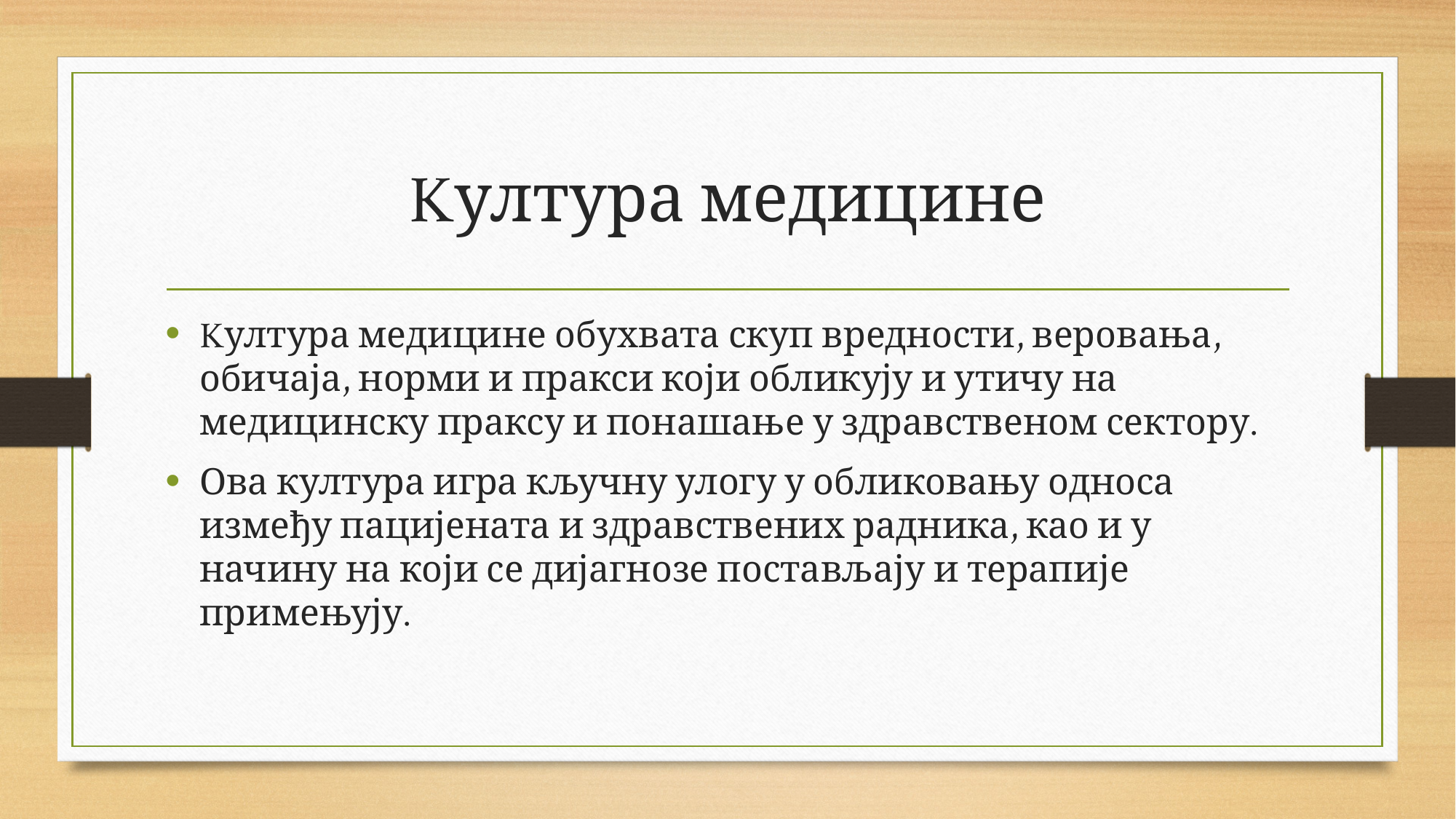

# Kултура медицине
Kултура медицине обухвата скуп вредности, веровања, обичаја, норми и пракси који обликују и утичу на медицинску праксу и понашање у здравственом сектору.
Ова култура игра кључну улогу у обликовању односа између пацијената и здравствених радника, као и у начину на који се дијагнозе постављају и терапије примењују.